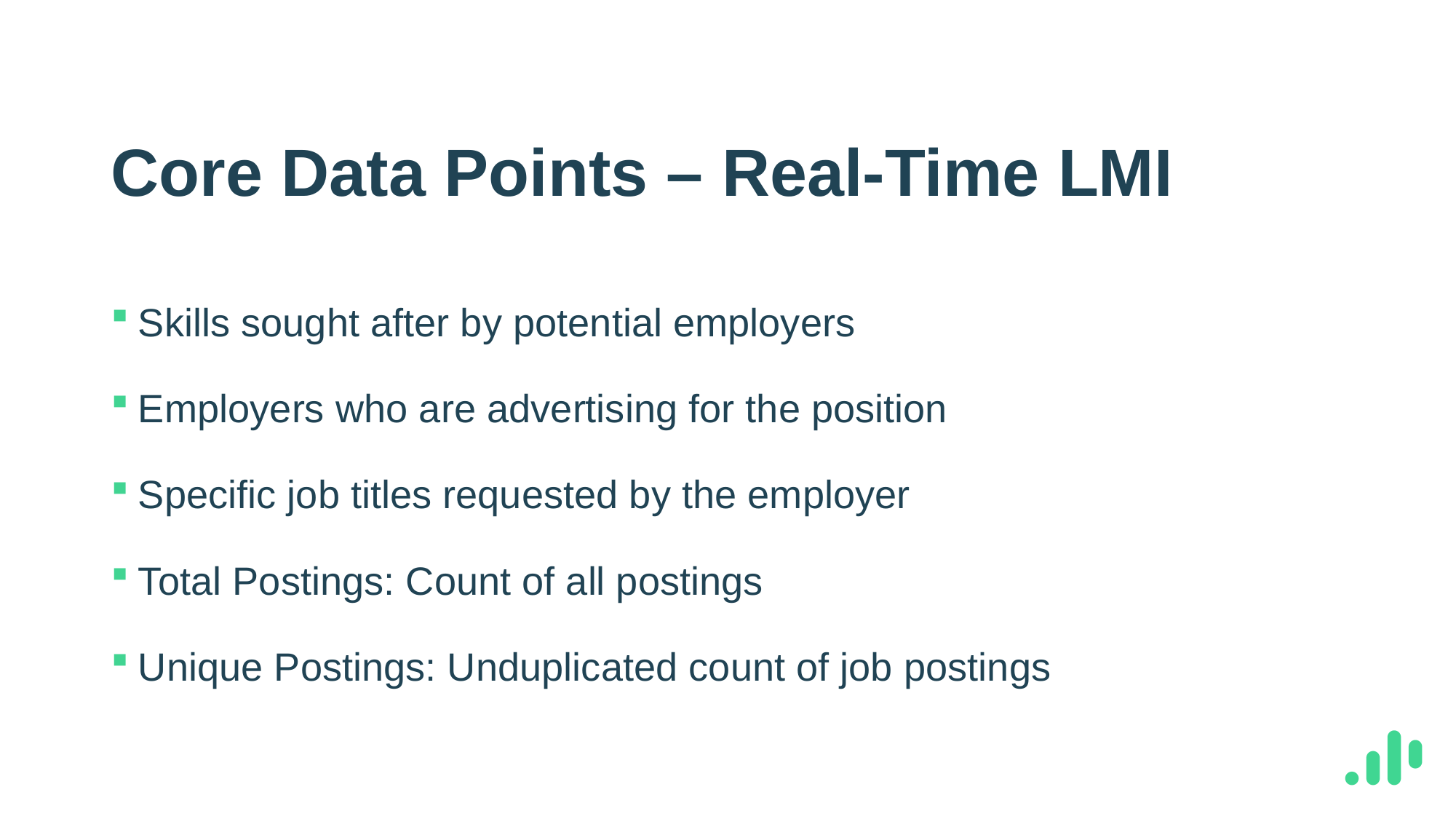

# Core Data Points – Real-Time LMI
Skills sought after by potential employers
Employers who are advertising for the position
Specific job titles requested by the employer
Total Postings: Count of all postings
Unique Postings: Unduplicated count of job postings